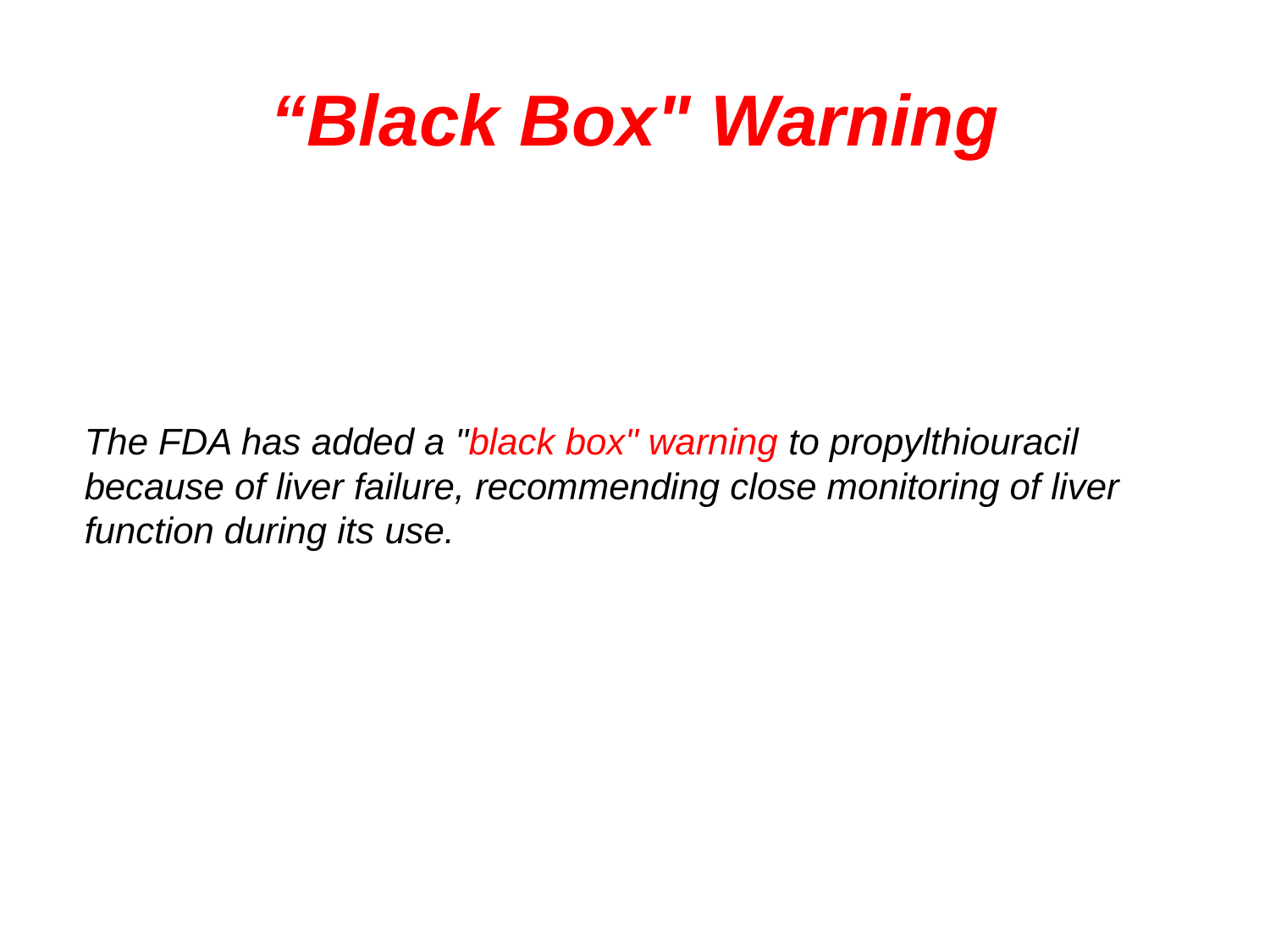

# “Black Box" Warning

The FDA has added a "black box" warning to propylthiouracil because of liver failure, recommending close monitoring of liver function during its use.